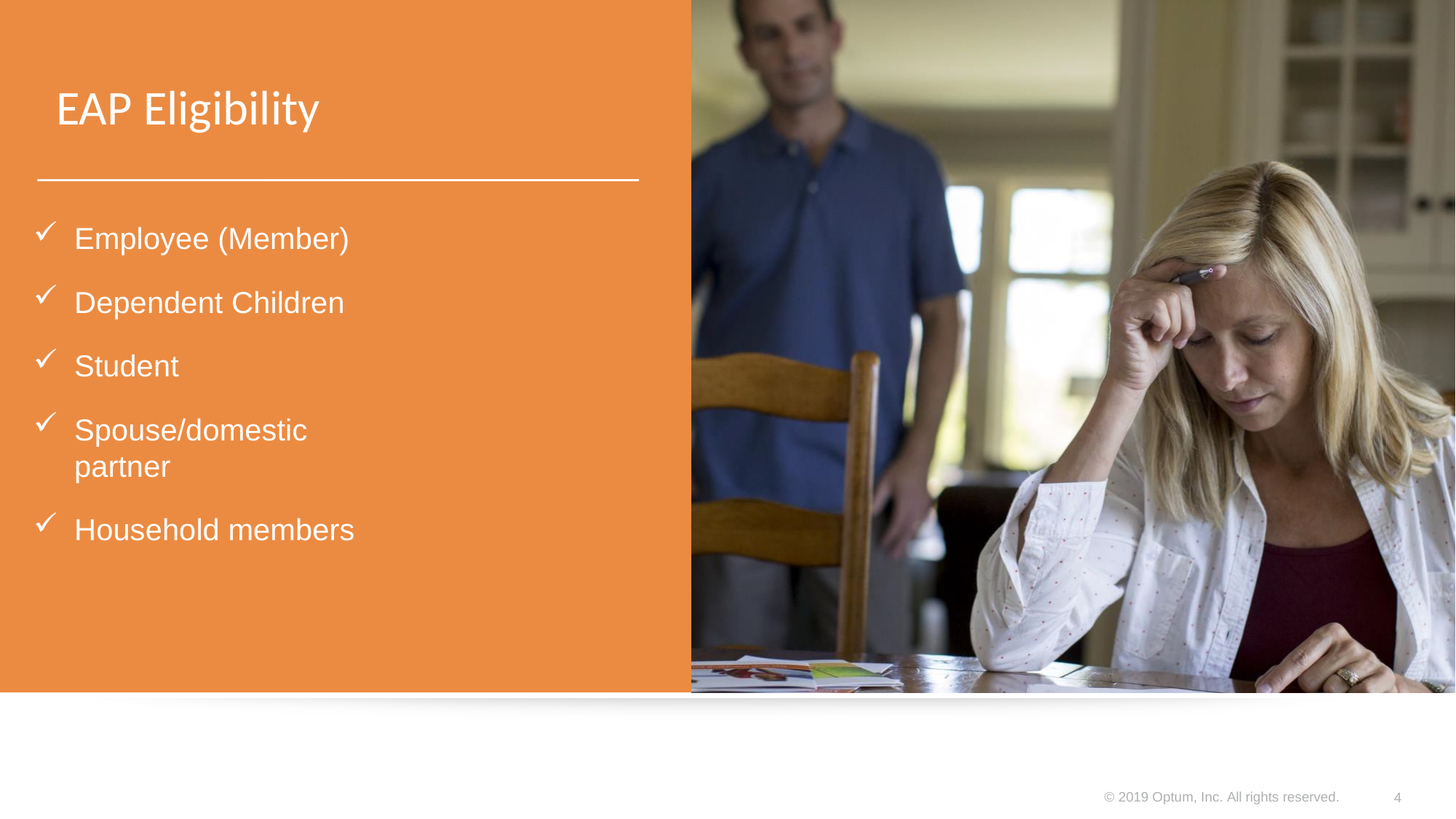

# EAP Eligibility

Employee (Member)
Dependent Children
Student
Spouse/domestic partner
Household members

© 2019 Optum, Inc. All rights reserved.
4